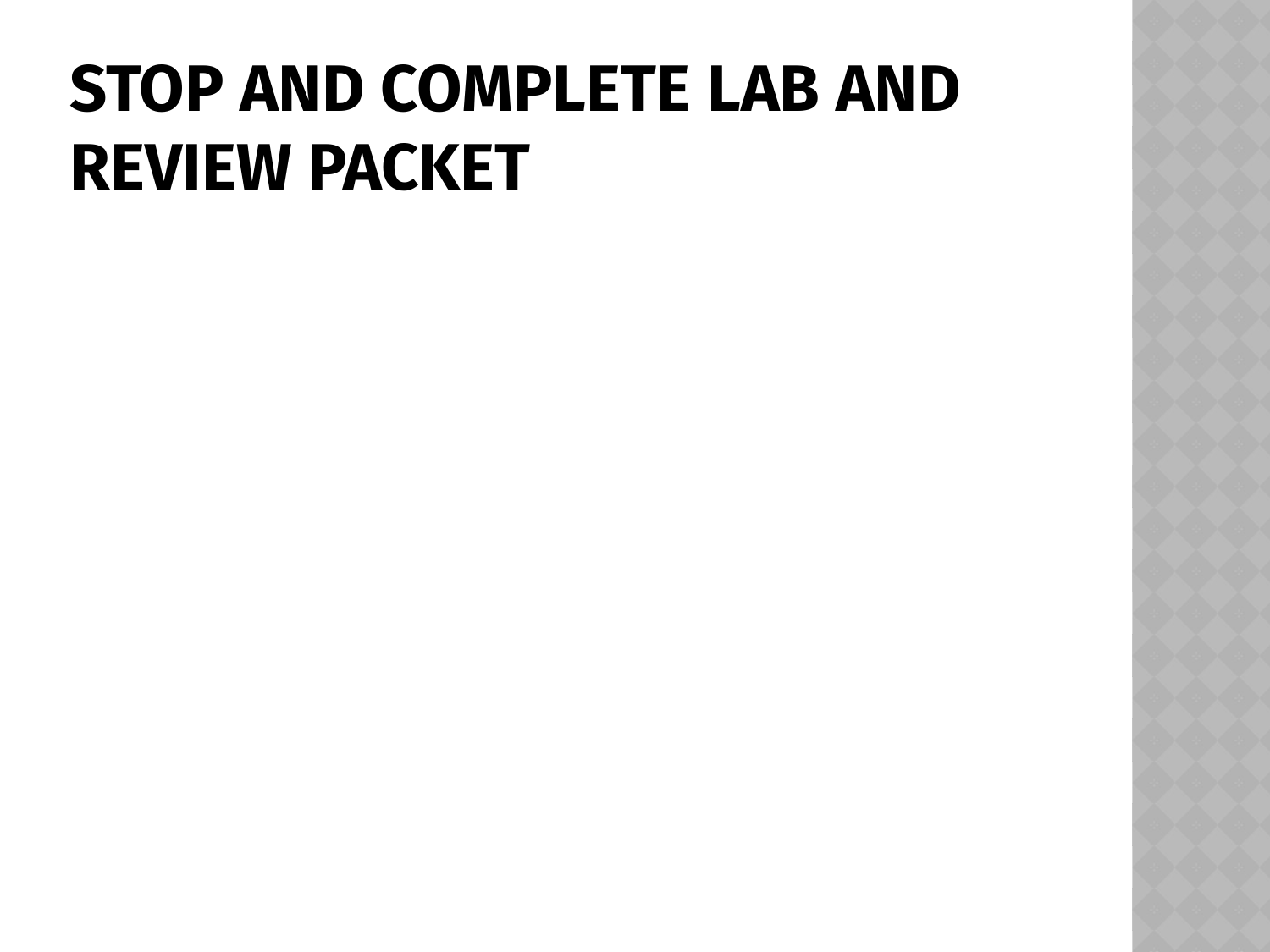

# Stop and complete lab and Review packet